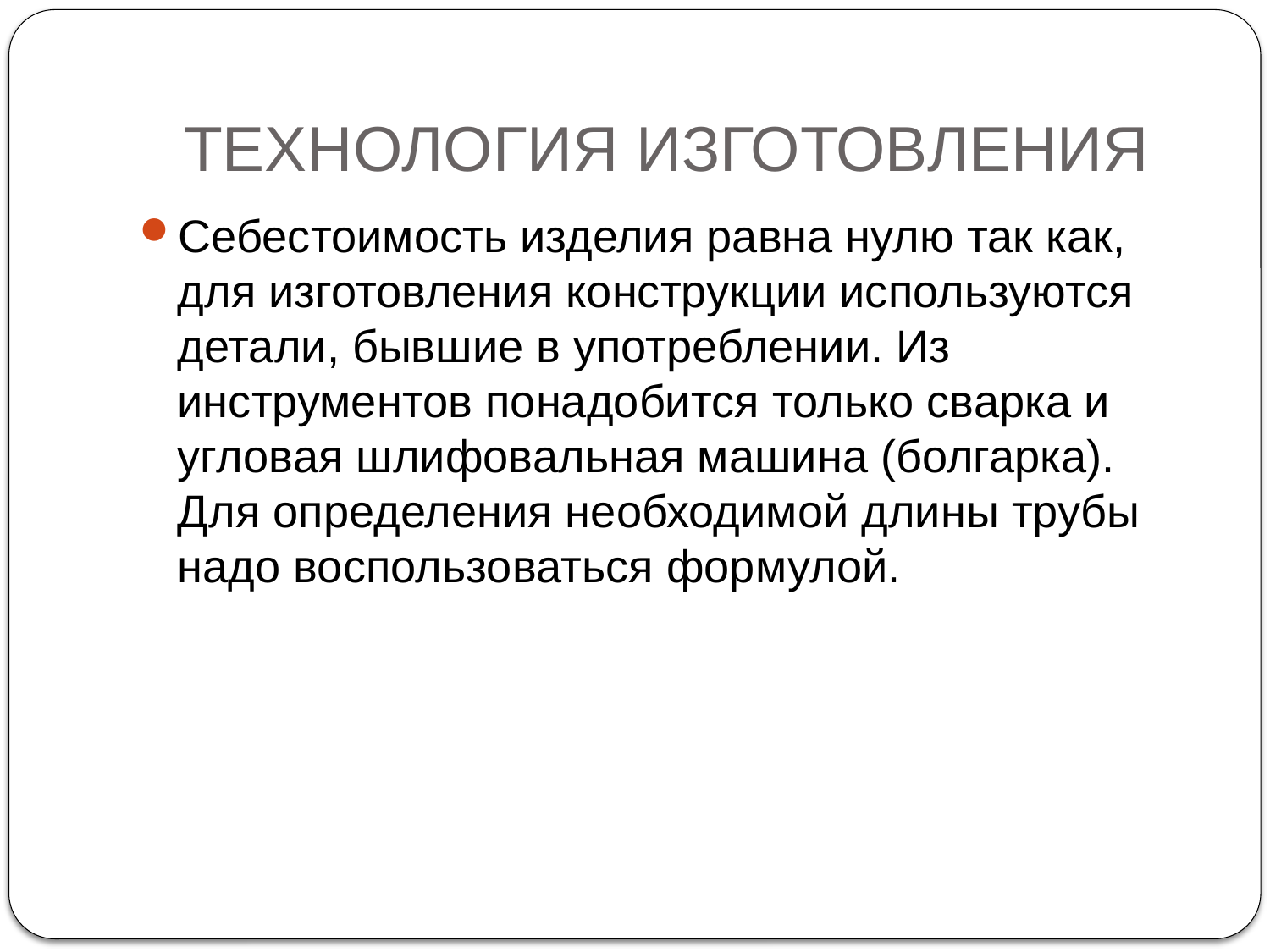

# ТЕХНОЛОГИЯ ИЗГОТОВЛЕНИЯ
Себестоимость изделия равна нулю так как, для изготовления конструкции используются детали, бывшие в употреблении. Из инструментов понадобится только сварка и угловая шлифовальная машина (болгарка). Для определения необходимой длины трубы надо воспользоваться формулой.